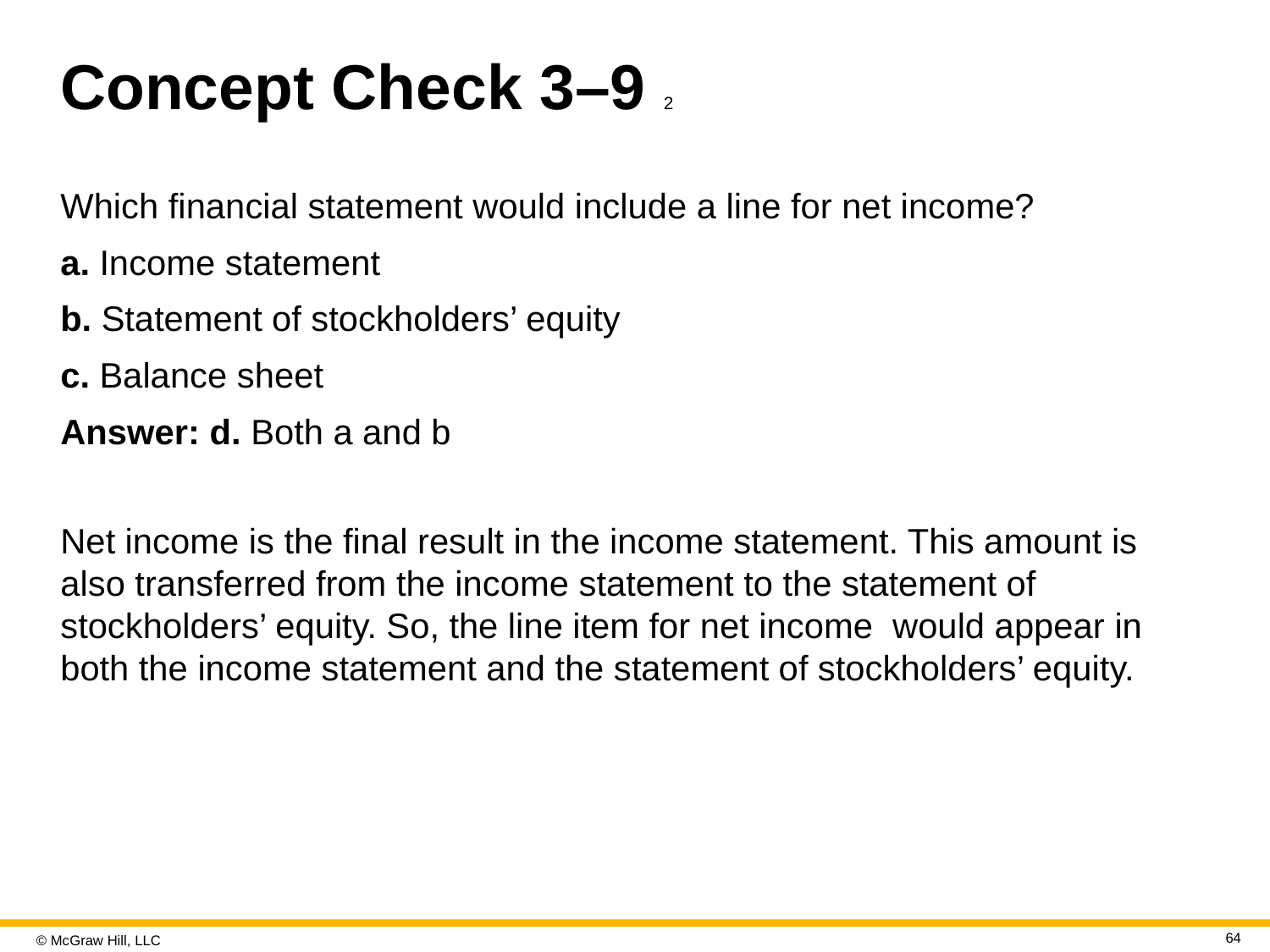

# Concept Check 3–9 2
Which financial statement would include a line for net income?
a. Income statement
b. Statement of stockholders’ equity
c. Balance sheet
Answer: d. Both a and b
Net income is the final result in the income statement. This amount is also transferred from the income statement to the statement of stockholders’ equity. So, the line item for net income  would appear in both the income statement and the statement of stockholders’ equity.
64